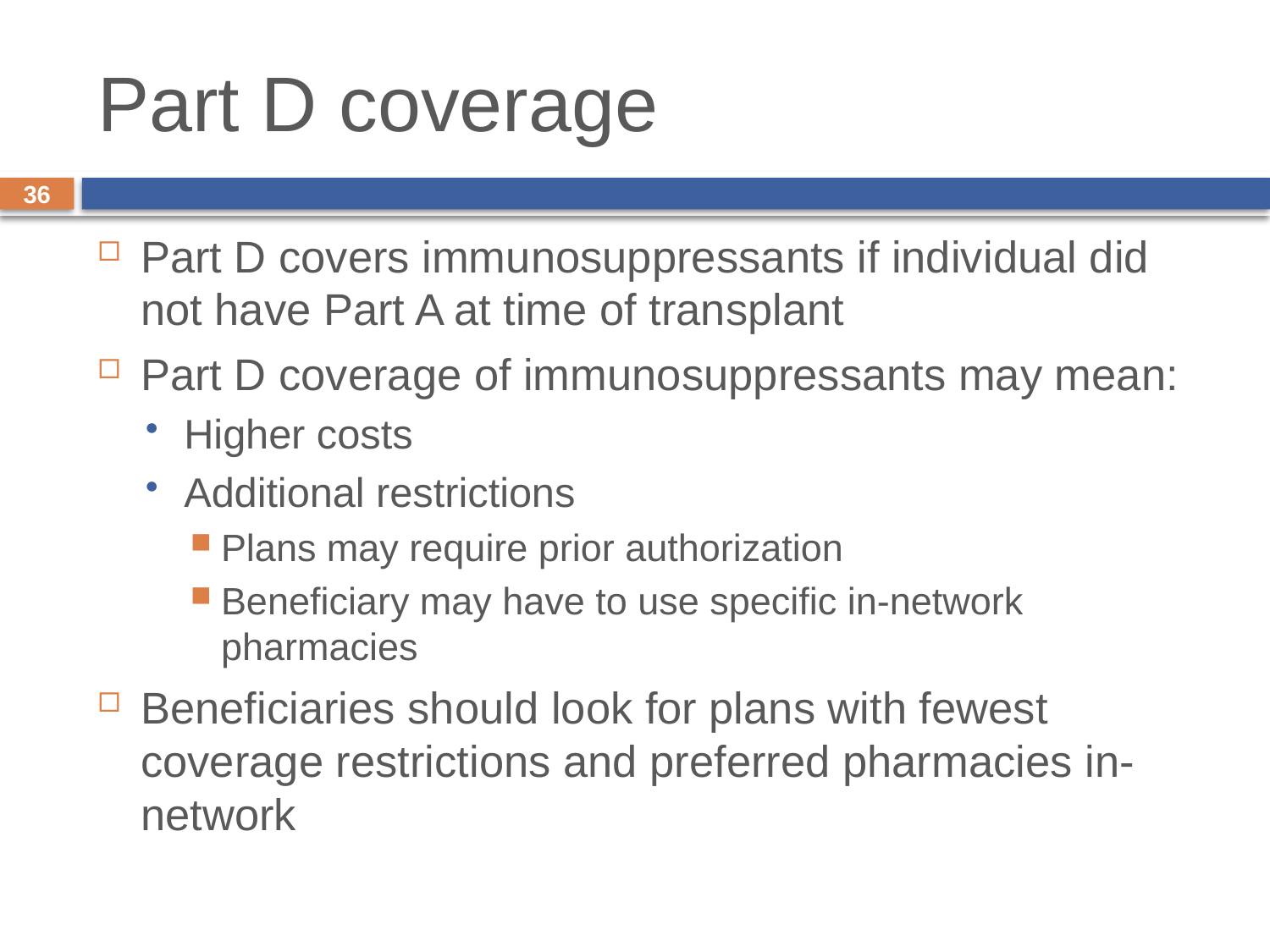

# Part D coverage
36
Part D covers immunosuppressants if individual did not have Part A at time of transplant
Part D coverage of immunosuppressants may mean:
Higher costs
Additional restrictions
Plans may require prior authorization
Beneficiary may have to use specific in-network pharmacies
Beneficiaries should look for plans with fewest coverage restrictions and preferred pharmacies in-network